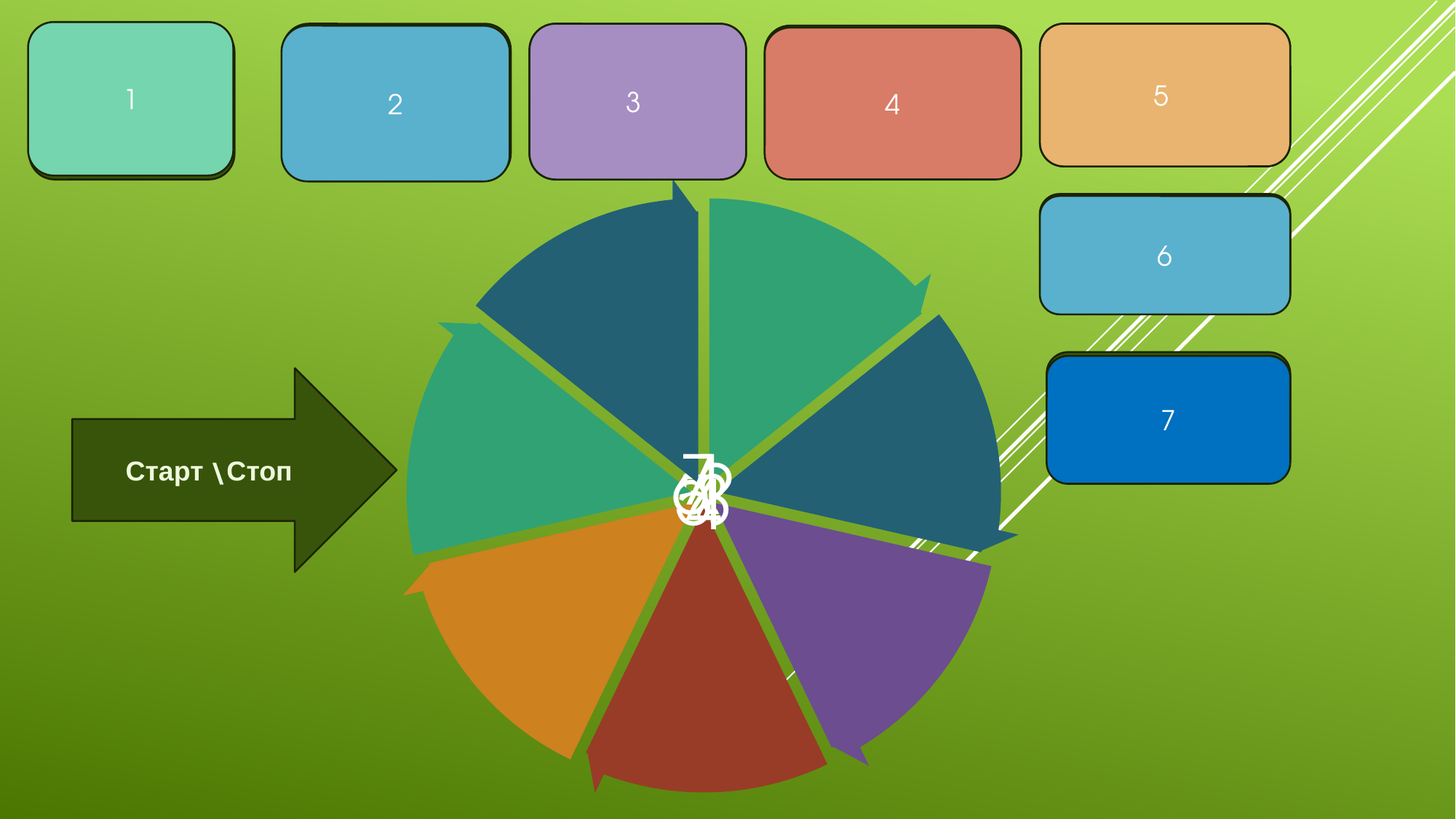

1
5
Сколько игроков футболе
3
Сколько игроков в баскетболе
Сколько игроков волейболе
2
Сколько игроков в хоккей
Сколько игроков в в игре в шахматы
4
1
2
3
4
5
6
7
Сколько игроков настольном теннисе
6
Сколько игроков в мини-футболе
7
Старт \Стоп